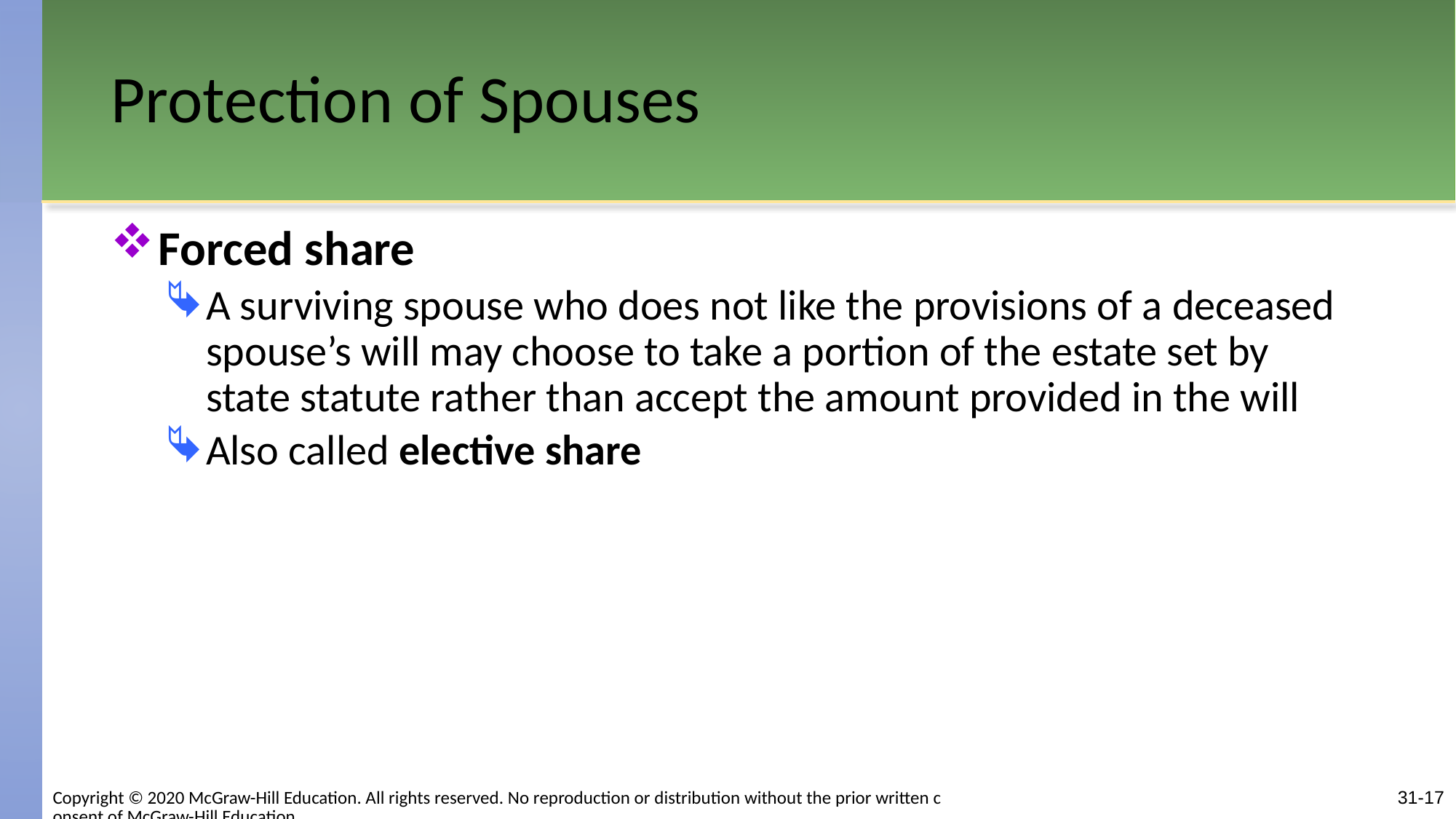

# Protection of Spouses
Forced share
A surviving spouse who does not like the provisions of a deceased spouse’s will may choose to take a portion of the estate set by state statute rather than accept the amount provided in the will
Also called elective share

Copyright © 2020 McGraw-Hill Education. All rights reserved. No reproduction or distribution without the prior written consent of McGraw-Hill Education.
31-17